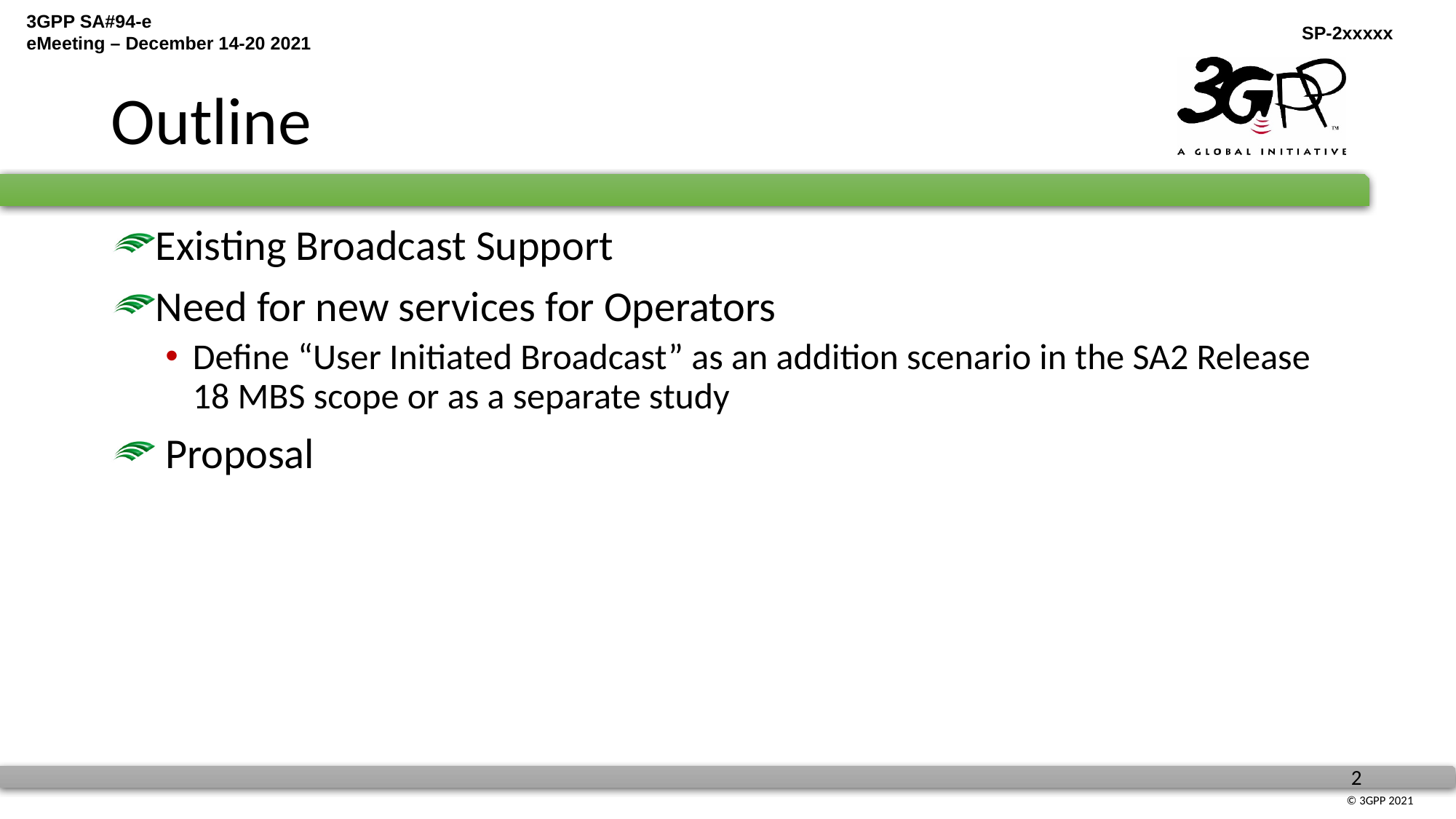

# Outline
Existing Broadcast Support
Need for new services for Operators
Define “User Initiated Broadcast” as an addition scenario in the SA2 Release 18 MBS scope or as a separate study
 Proposal